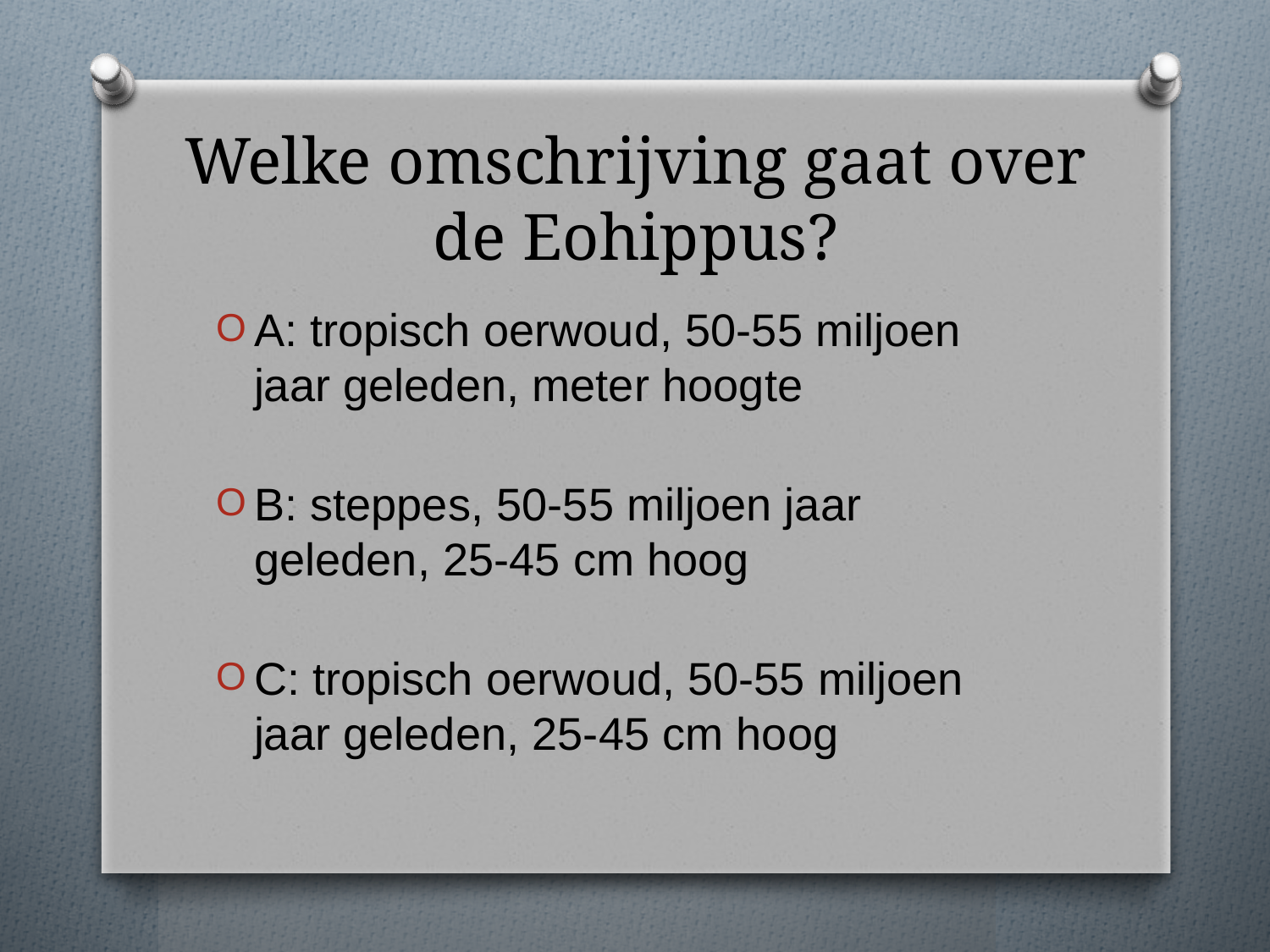

# Welke omschrijving gaat over de Eohippus?
A: tropisch oerwoud, 50-55 miljoen jaar geleden, meter hoogte
B: steppes, 50-55 miljoen jaar geleden, 25-45 cm hoog
C: tropisch oerwoud, 50-55 miljoen jaar geleden, 25-45 cm hoog